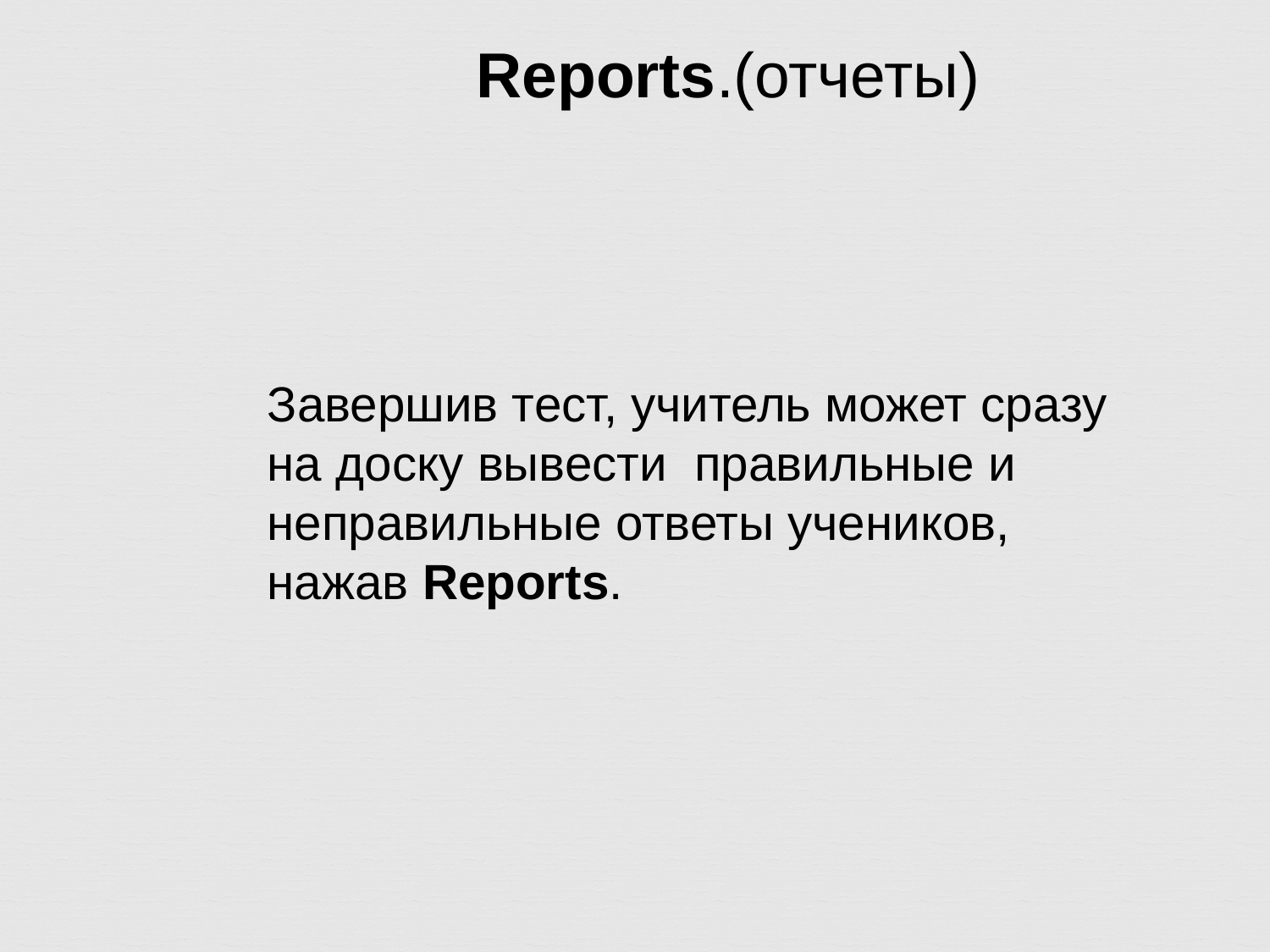

Reports.(отчеты)
Завершив тест, учитель может сразу на доску вывести  правильные и неправильные ответы учеников, нажав Reports.